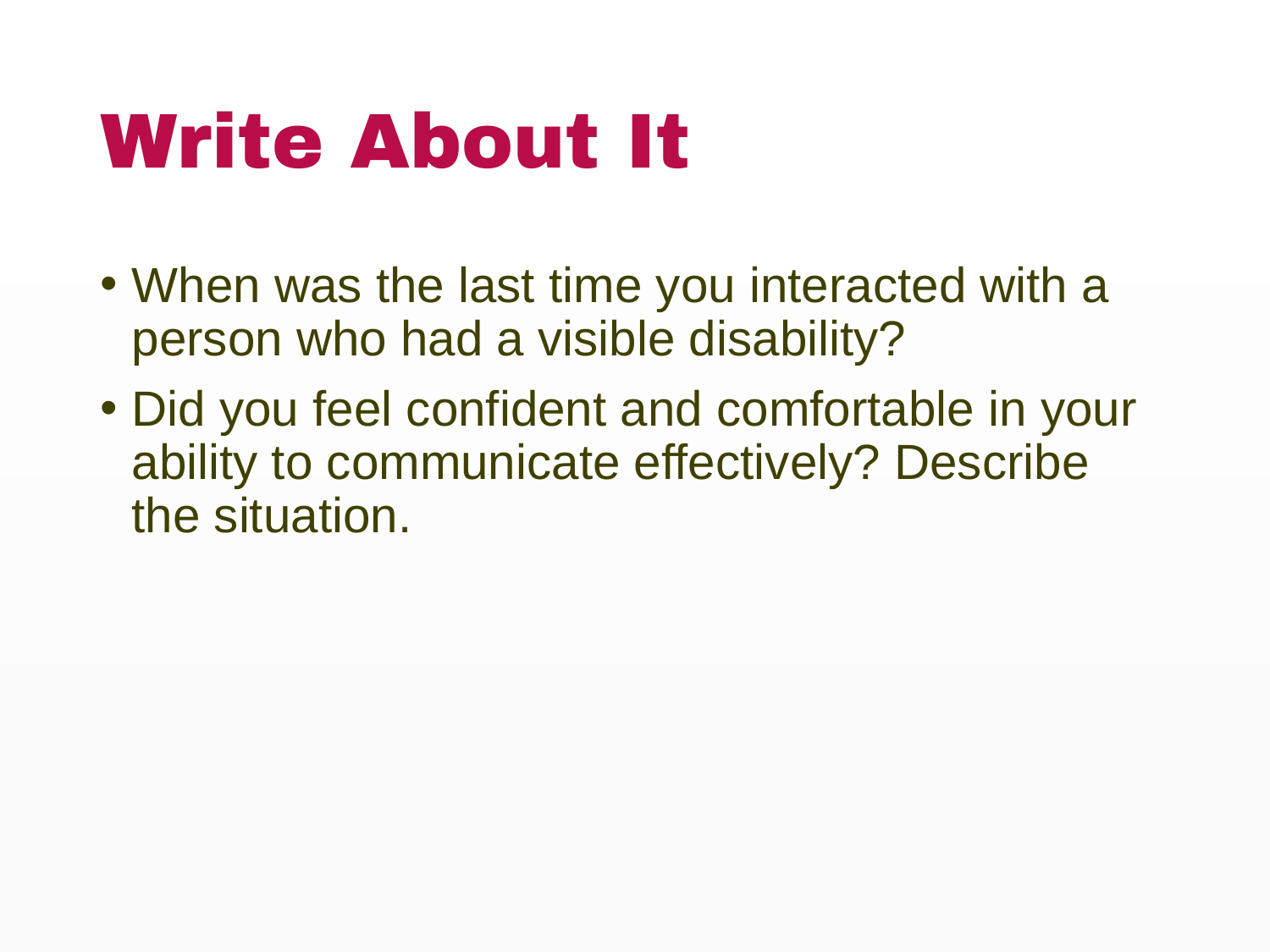

# Write About It
When was the last time you interacted with a person who had a visible disability?
Did you feel confident and comfortable in your ability to communicate effectively? Describe the situation.